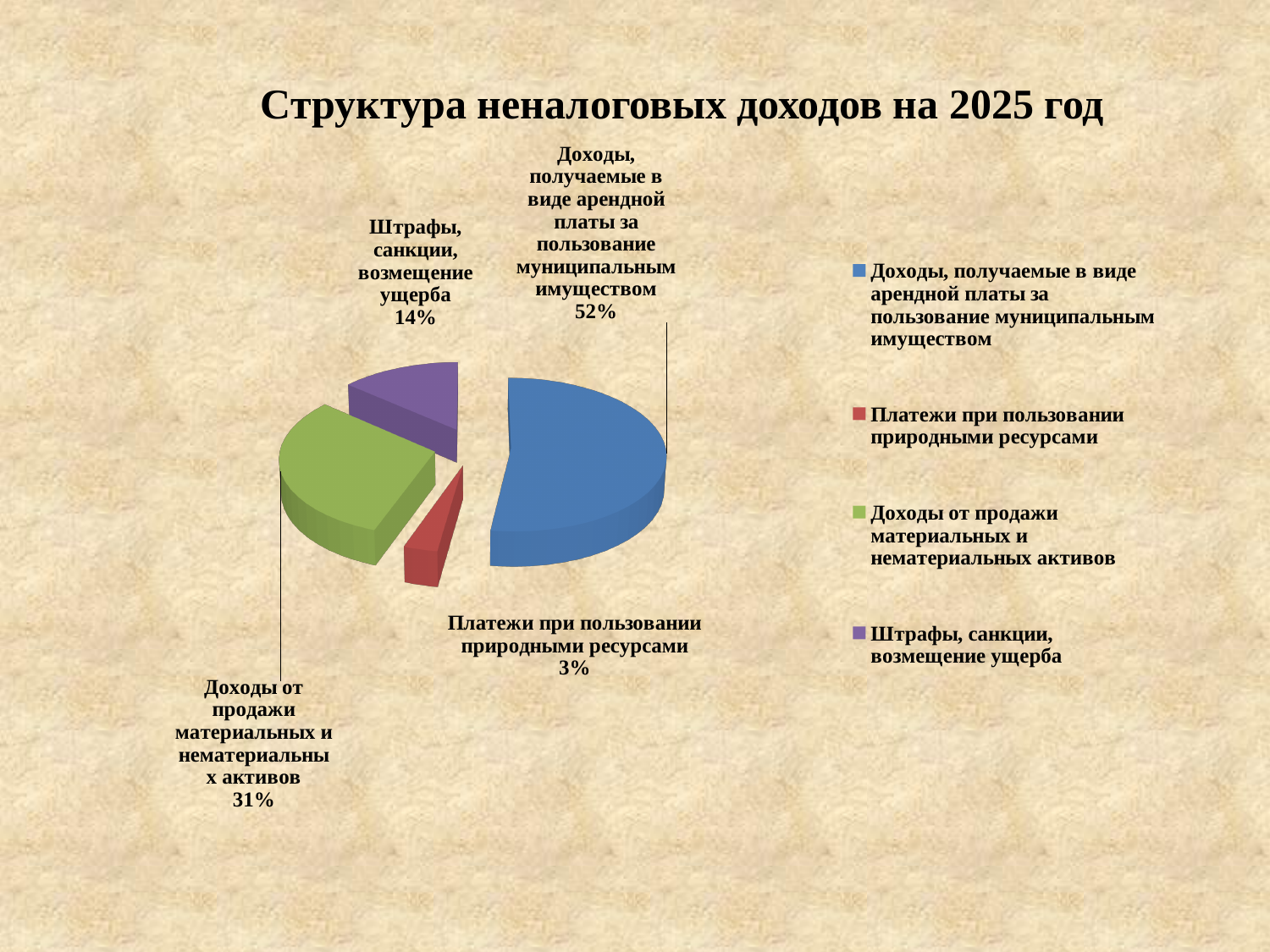

Структура неналоговых доходов на 2025 год

[unsupported chart]